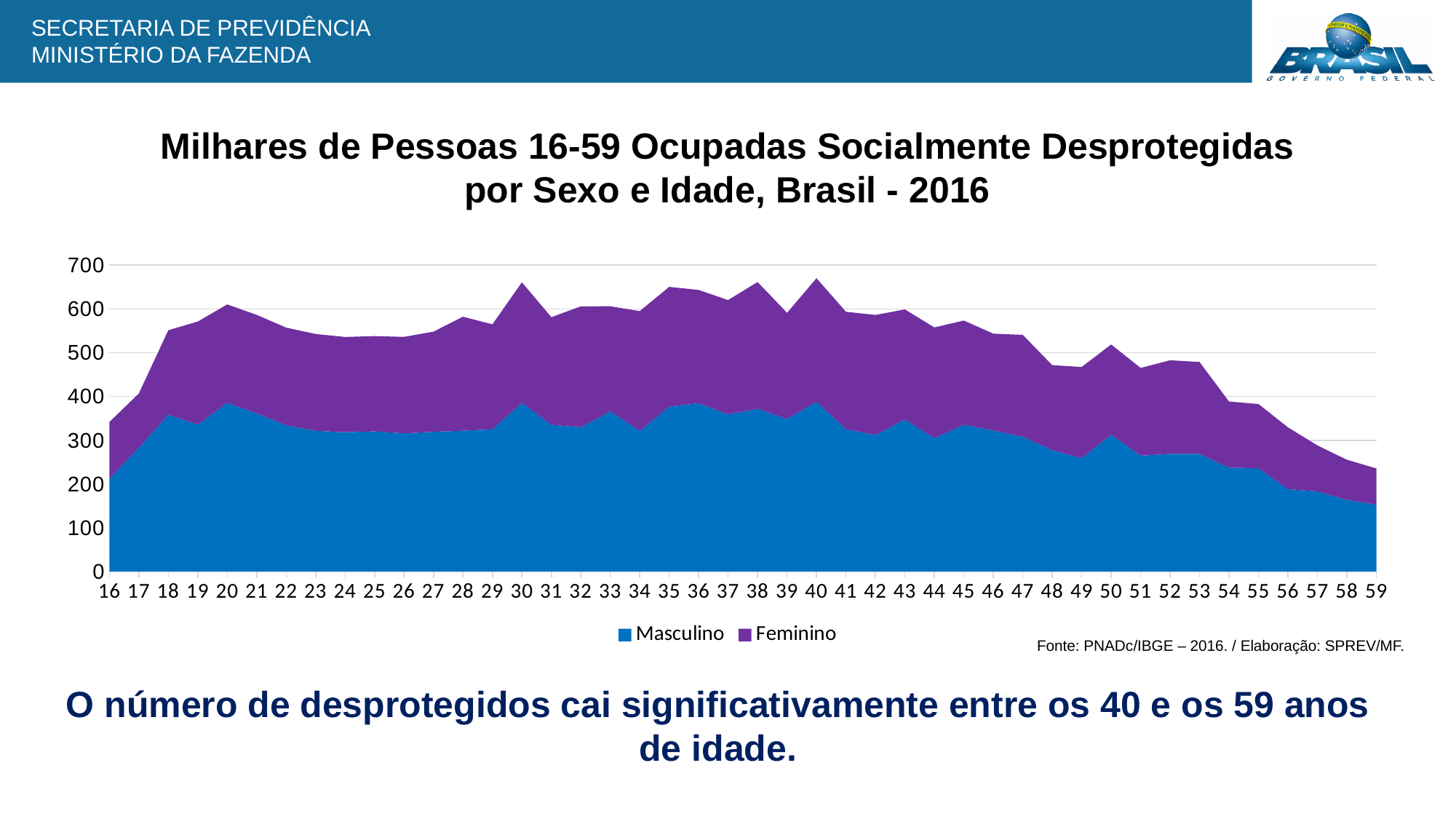

Milhares de Pessoas 16-59 Ocupadas Socialmente Desprotegidas por Sexo e Idade, Brasil - 2016

### Chart

| Category | Masculino | Feminino |
|---|---|---|
| 16 | 212.206 | 129.458 |
| 17 | 283.078 | 123.706 |
| 18 | 358.585 | 192.829 |
| 19 | 335.786 | 235.484 |
| 20 | 385.614 | 224.726 |
| 21 | 361.626 | 224.832 |
| 22 | 334.28 | 223.047 |
| 23 | 321.568 | 221.176 |
| 24 | 318.311 | 217.735 |
| 25 | 320.32 | 217.669 |
| 26 | 315.8 | 220.392 |
| 27 | 319.356 | 228.828 |
| 28 | 321.747 | 260.493 |
| 29 | 324.859 | 240.054 |
| 30 | 385.942 | 275.035 |
| 31 | 335.435 | 245.705 |
| 32 | 329.497 | 276.487 |
| 33 | 366.181 | 239.926 |
| 34 | 321.812 | 273.289 |
| 35 | 377.098 | 273.317 |
| 36 | 384.561 | 258.905 |
| 37 | 359.172 | 261.145 |
| 38 | 371.957 | 289.618 |
| 39 | 348.782 | 242.284 |
| 40 | 388.078 | 282.151 |
| 41 | 325.41 | 268.144 |
| 42 | 311.776 | 274.496 |
| 43 | 347.46 | 251.513 |
| 44 | 304.732 | 253.036 |
| 45 | 335.53 | 238.037 |
| 46 | 322.25 | 221.274 |
| 47 | 308.153 | 232.643 |
| 48 | 277.317 | 194.34 |
| 49 | 258.995 | 208.488 |
| 50 | 312.769 | 206.021 |
| 51 | 264.733 | 200.512 |
| 52 | 268.818 | 213.982 |
| 53 | 268.688 | 210.16 |
| 54 | 237.601 | 150.81 |
| 55 | 235.995 | 146.721 |
| 56 | 188.304 | 141.198 |
| 57 | 182.995 | 105.167 |
| 58 | 163.931 | 91.499 |
| 59 | 152.629 | 82.884 |
Fonte: PNADc/IBGE – 2016. / Elaboração: SPREV/MF.
O número de desprotegidos cai significativamente entre os 40 e os 59 anos de idade.